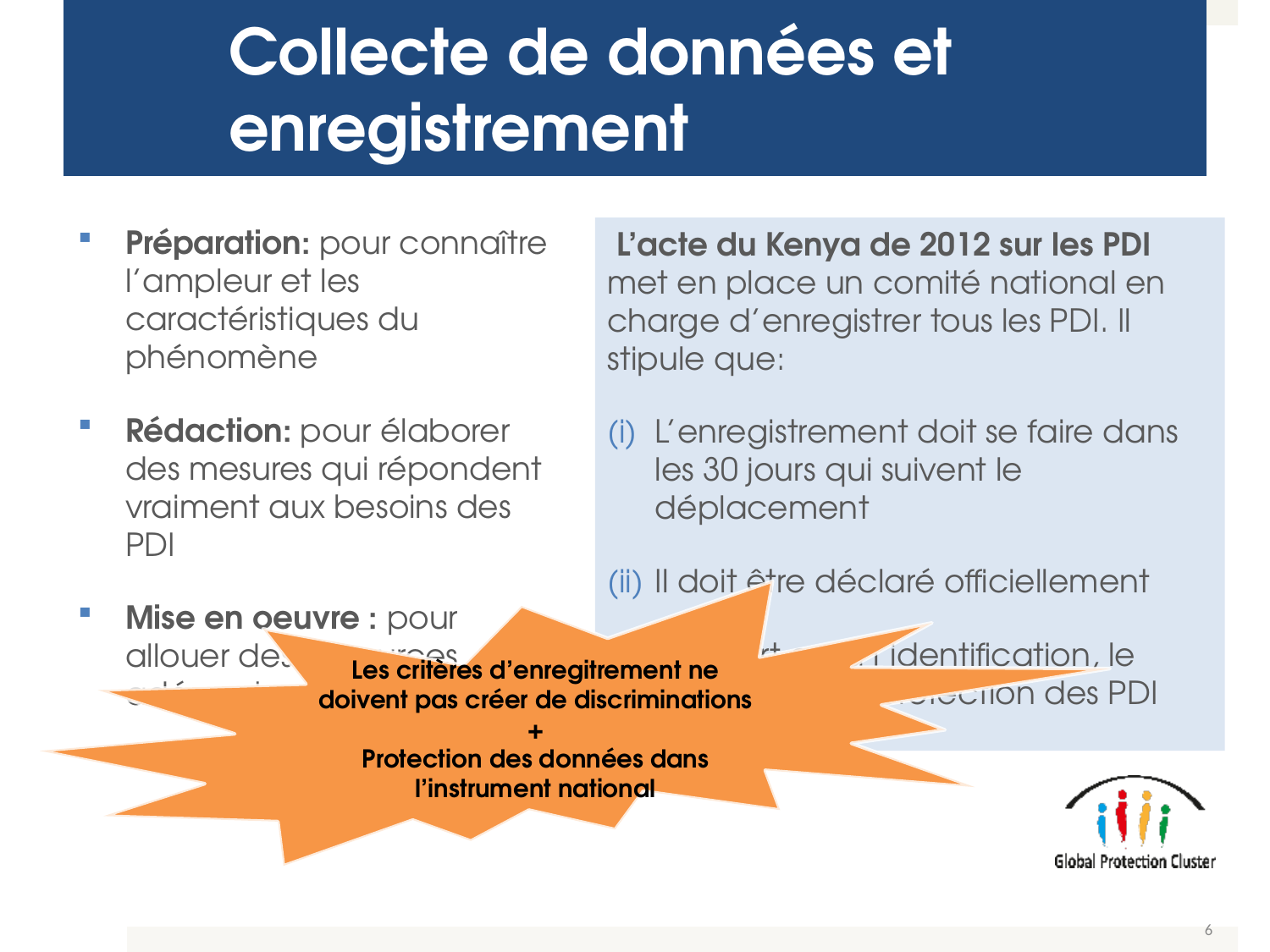

# Collecte de données et  enregistrement
Préparation: pour connaître l’ampleur et les caractéristiques du phénomène
Rédaction: pour élaborer des mesures qui répondent vraiment aux besoins des PDI
Mise en oeuvre : pour allouer des ressources adéquates
 L’acte du Kenya de 2012 sur les PDI  met en place un comité national en charge d’enregistrer tous les PDI. Il stipule que:
L’enregistrement doit se faire dans les 30 jours qui suivent le déplacement
Il doit être déclaré officiellement
Il ne sert qu’à l’identification, le profilage et la protection des PDI
Les critères d’enregitrement ne doivent pas créer de discriminations
+
Protection des données dans l’instrument national